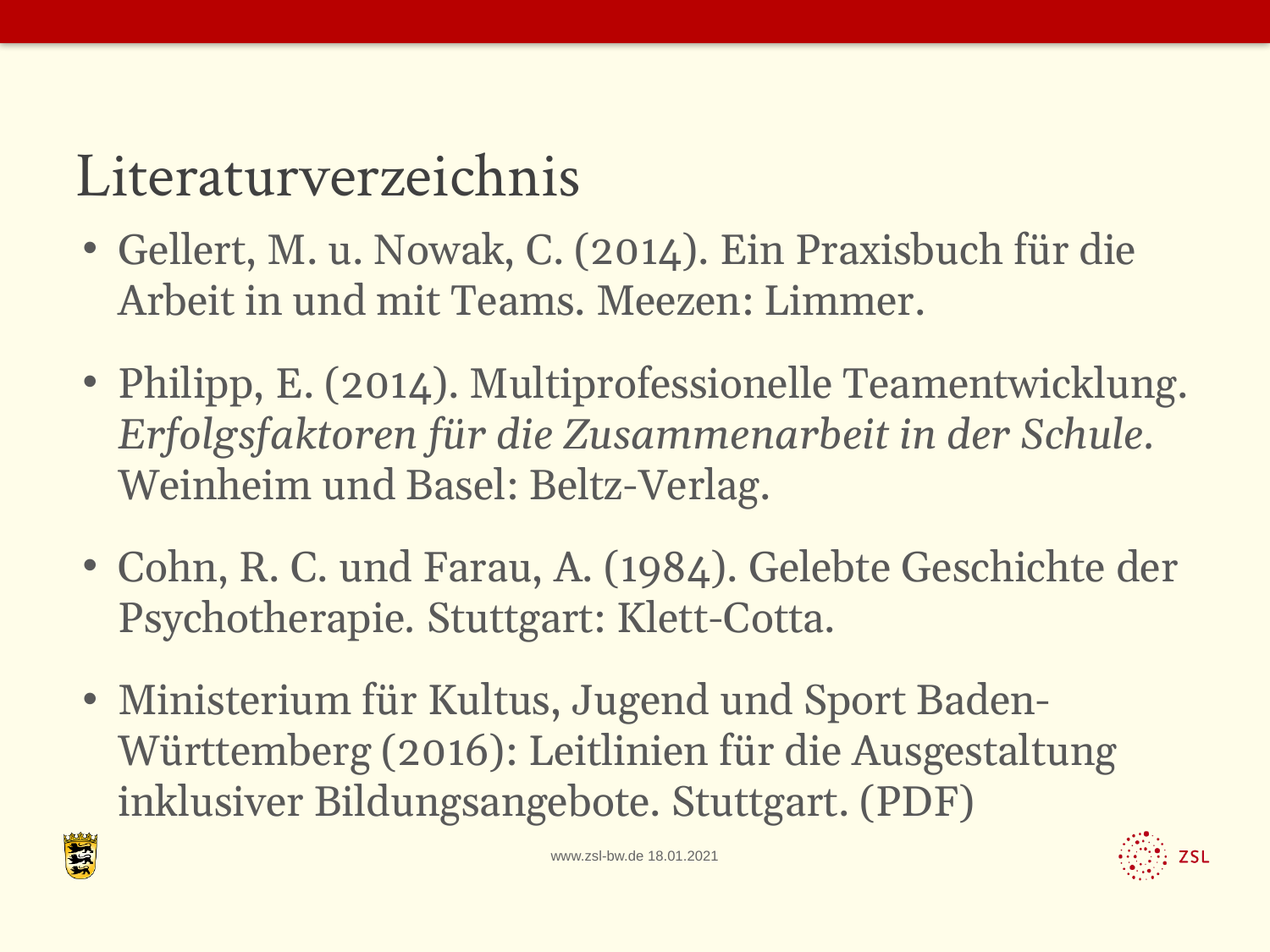

# Literaturverzeichnis
Gellert, M. u. Nowak, C. (2014). Ein Praxisbuch für die Arbeit in und mit Teams. Meezen: Limmer.

Philipp, E. (2014). Multiprofessionelle Teamentwicklung. Erfolgsfaktoren für die Zusammenarbeit in der Schule. Weinheim und Basel: Beltz-Verlag.

Cohn, R. C. und Farau, A. (1984). Gelebte Geschichte der Psychotherapie. Stuttgart: Klett-Cotta.

Ministerium für Kultus, Jugend und Sport Baden-Württemberg (2016): Leitlinien für die Ausgestaltung inklusiver Bildungsangebote. Stuttgart. (PDF)